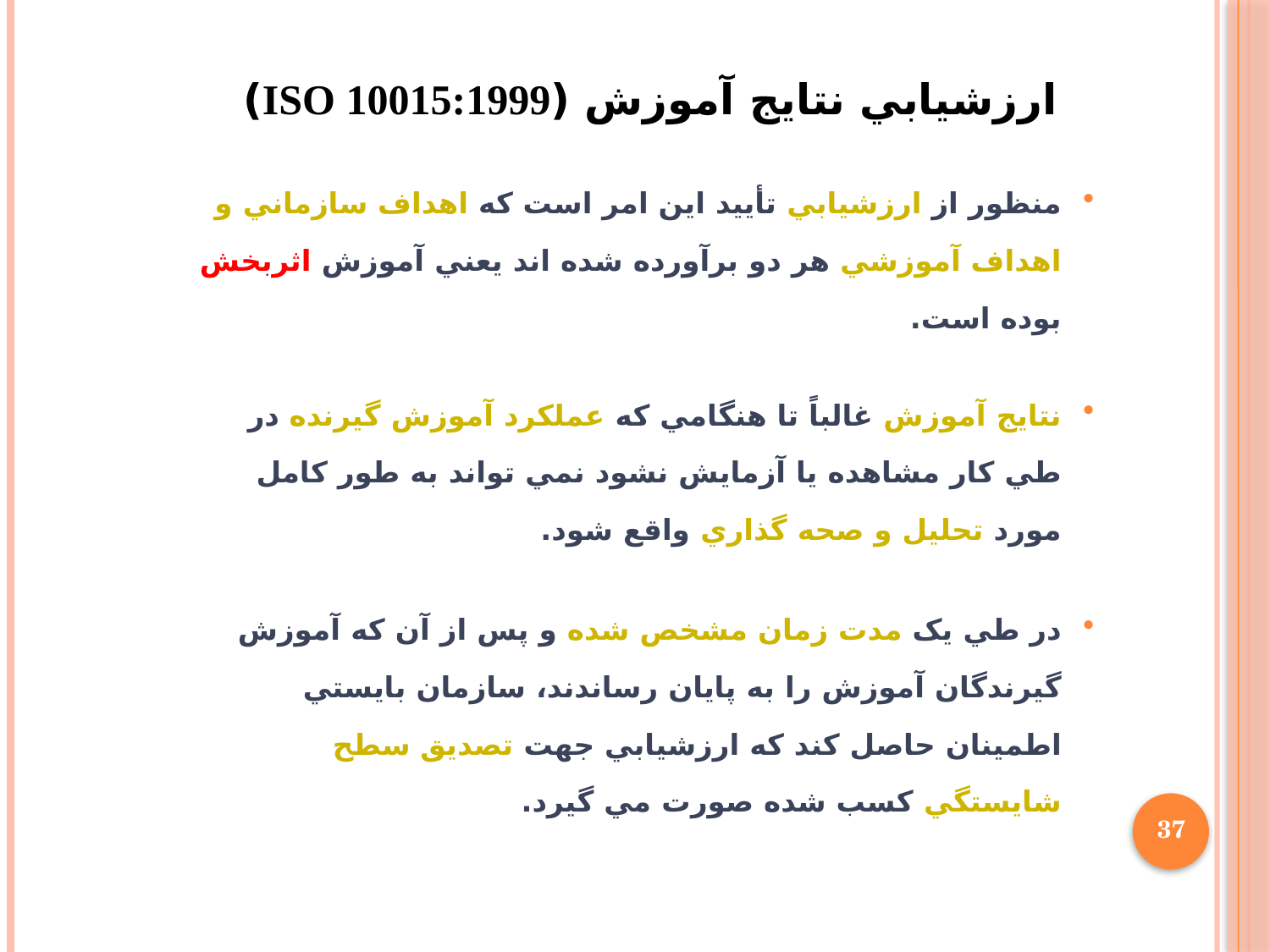

ارزشيابي نتايج آموزش (ISO 10015:1999)
منظور از ارزشيابي تأييد اين امر است که اهداف سازماني و اهداف آموزشي هر دو برآورده شده اند يعني آموزش اثربخش بوده است.

نتايج آموزش غالباً تا هنگامي که عملکرد آموزش گيرنده در طي کار مشاهده يا آزمايش نشود نمي تواند به طور کامل مورد تحليل و صحه گذاري واقع شود.

در طي يک مدت زمان مشخص شده و پس از آن که آموزش گيرندگان آموزش را به پايان رساندند، سازمان بايستي اطمينان حاصل کند که ارزشيابي جهت تصديق سطح شايستگي کسب شده صورت مي گيرد.
37